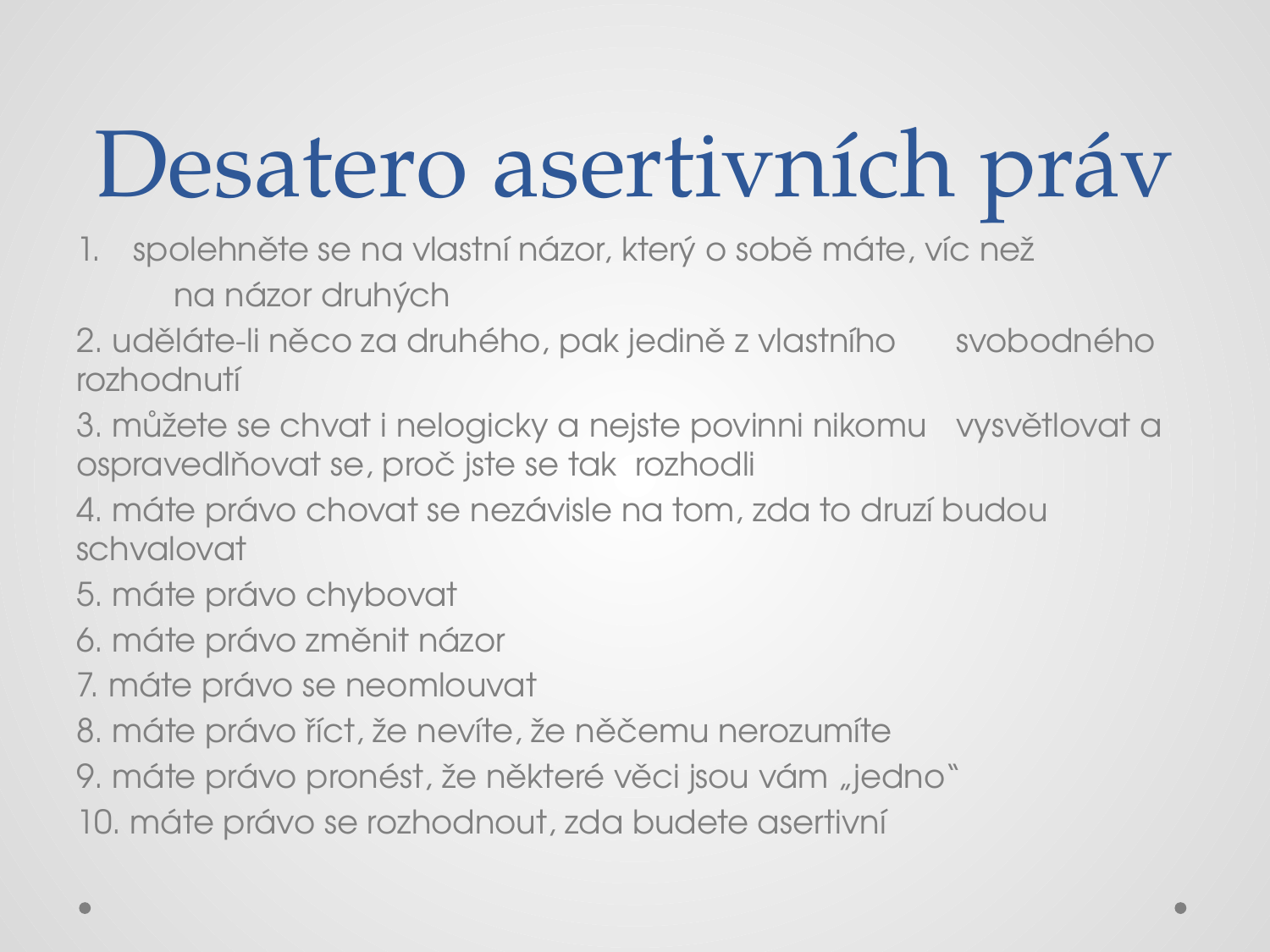

# Desatero asertivních práv
spolehněte se na vlastní názor, který o sobě máte, víc než
	na názor druhých
2. uděláte-li něco za druhého, pak jedině z vlastního 	svobodného rozhodnutí
3. můžete se chvat i nelogicky a nejste povinni nikomu 	vysvětlovat a ospravedlňovat se, proč jste se tak  rozhodli
4. máte právo chovat se nezávisle na tom, zda to druzí budou 	schvalovat
5. máte právo chybovat
6. máte právo změnit názor
7. máte právo se neomlouvat
8. máte právo říct, že nevíte, že něčemu nerozumíte
9. máte právo pronést, že některé věci jsou vám „jedno“
10. máte právo se rozhodnout, zda budete asertivní